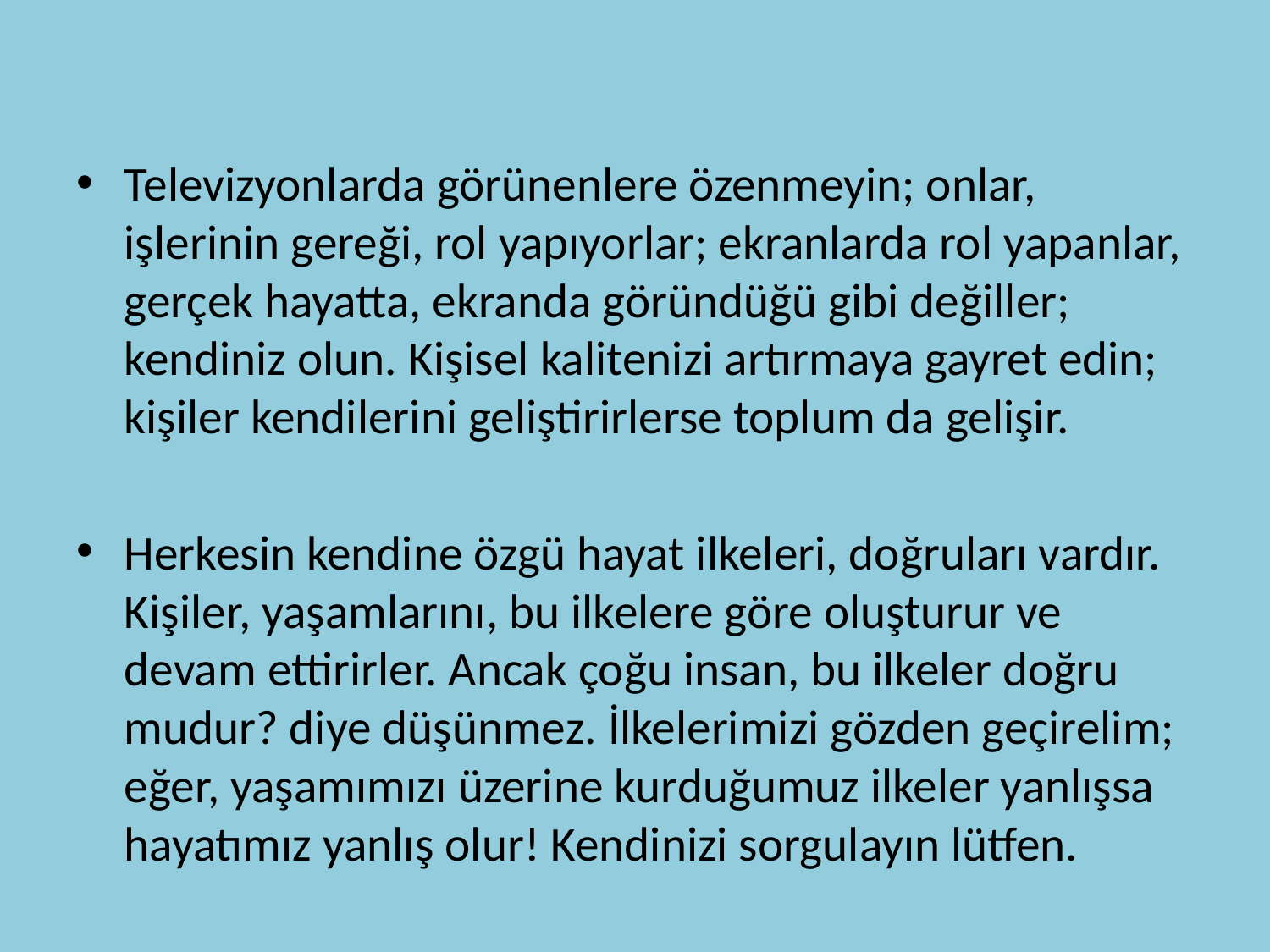

#
Televizyonlarda görünenlere özenmeyin; onlar, işlerinin gereği, rol yapıyorlar; ekranlarda rol yapanlar, gerçek hayatta, ekranda göründüğü gibi değiller; kendiniz olun. Kişisel kalitenizi artırmaya gayret edin; kişiler kendilerini geliştirirlerse toplum da gelişir.

Herkesin kendine özgü hayat ilkeleri, doğruları vardır. Kişiler, yaşamlarını, bu ilkelere göre oluşturur ve devam ettirirler. Ancak çoğu insan, bu ilkeler doğru mudur? diye düşünmez. İlkelerimizi gözden geçirelim; eğer, yaşamımızı üzerine kurduğumuz ilkeler yanlışsa hayatımız yanlış olur! Kendinizi sorgulayın lütfen.